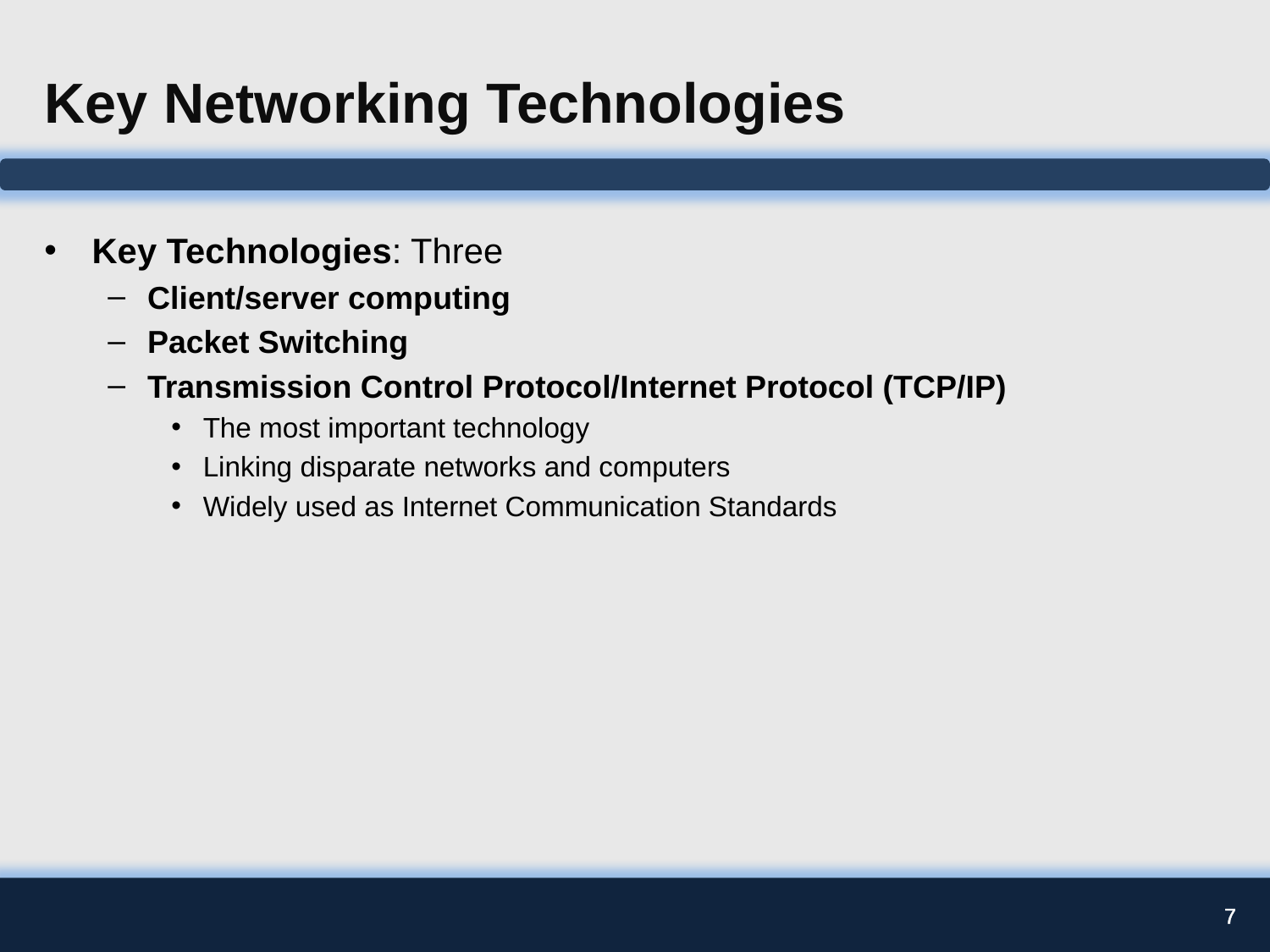

# Key Networking Technologies
Key Technologies: Three
Client/server computing
Packet Switching
Transmission Control Protocol/Internet Protocol (TCP/IP)
The most important technology
Linking disparate networks and computers
Widely used as Internet Communication Standards
7